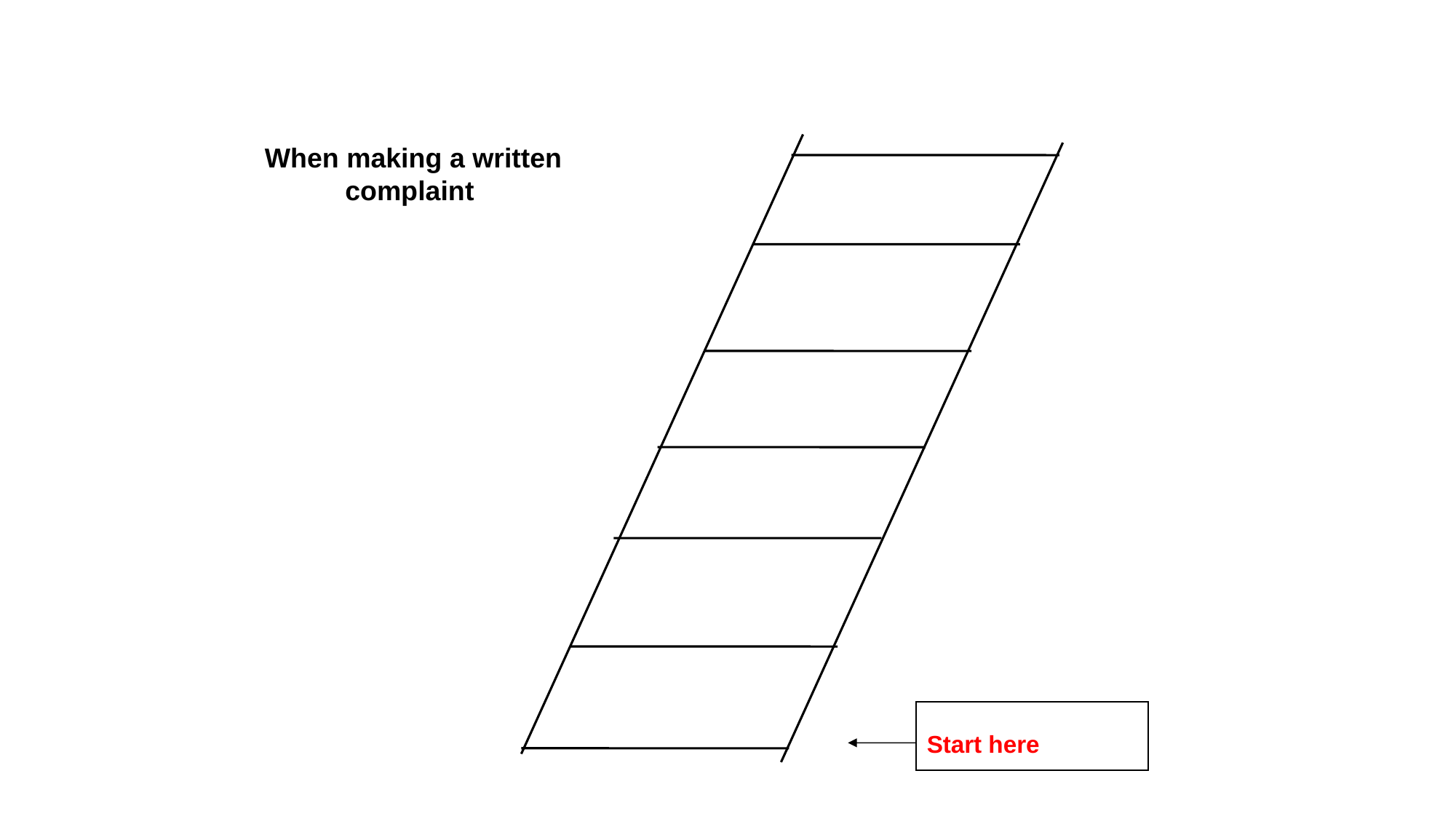

When making a written complaint

Start here